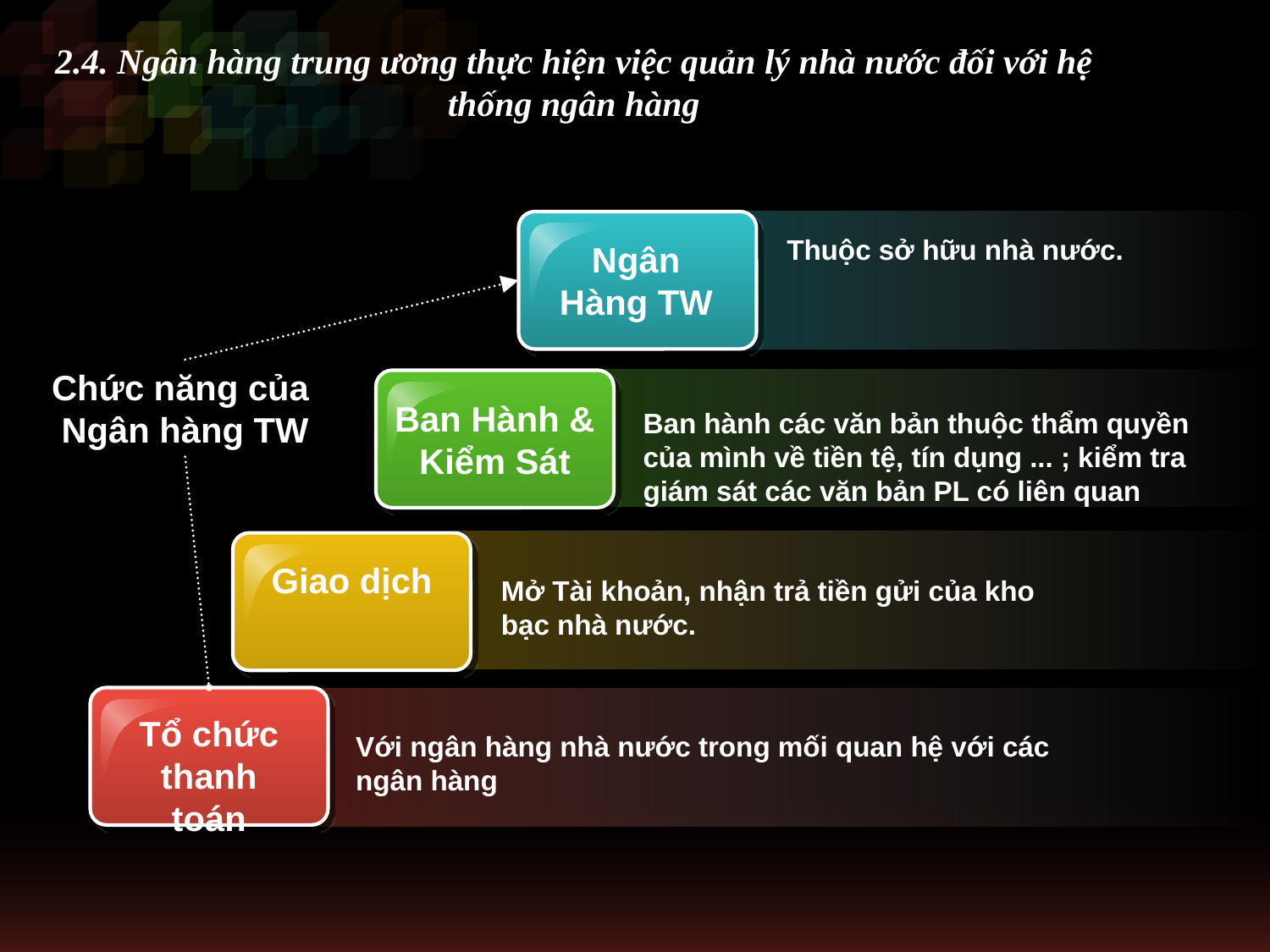

# 2.4. Ngân hàng trung ương thực hiện việc quản lý nhà nước đối với hệ thống ngân hàng

Thuộc sở hữu nhà nước.
Ngân Hàng TW
Chức năng của
Ngân hàng TW

Ban Hành & Kiểm Sát
Ban hành các văn bản thuộc thẩm quyền của mình về tiền tệ, tín dụng ... ; kiểm tra giám sát các văn bản PL có liên quan

Giao dịch
Mở Tài khoản, nhận trả tiền gửi của kho bạc nhà nước.

Tổ chức thanh toán
Với ngân hàng nhà nước trong mối quan hệ với các ngân hàng